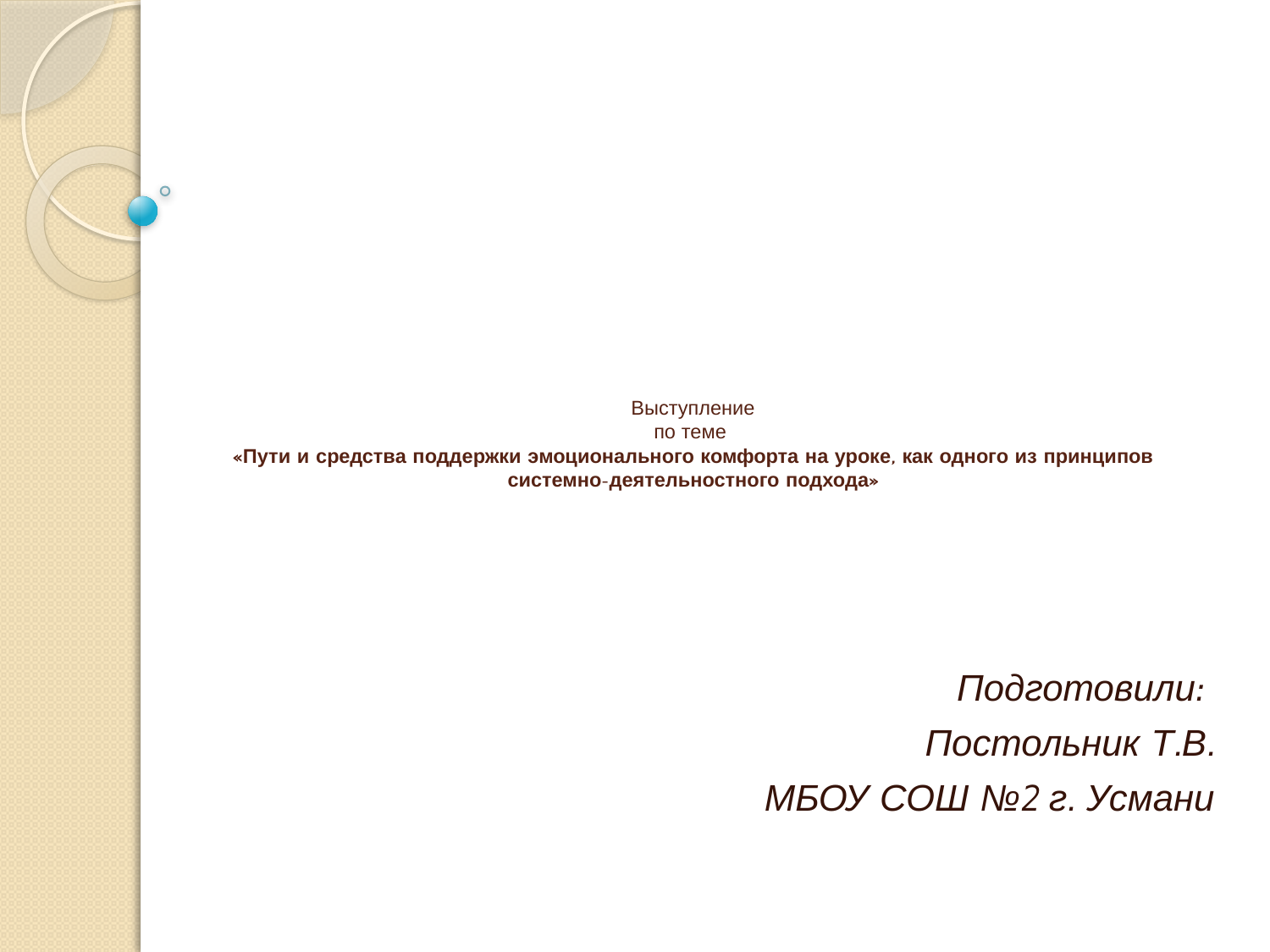

# Выступление по теме «Пути и средства поддержки эмоционального комфорта на уроке, как одного из принципов системно-деятельностного подхода»
Подготовили:
Постольник Т.В.
МБОУ СОШ №2 г. Усмани